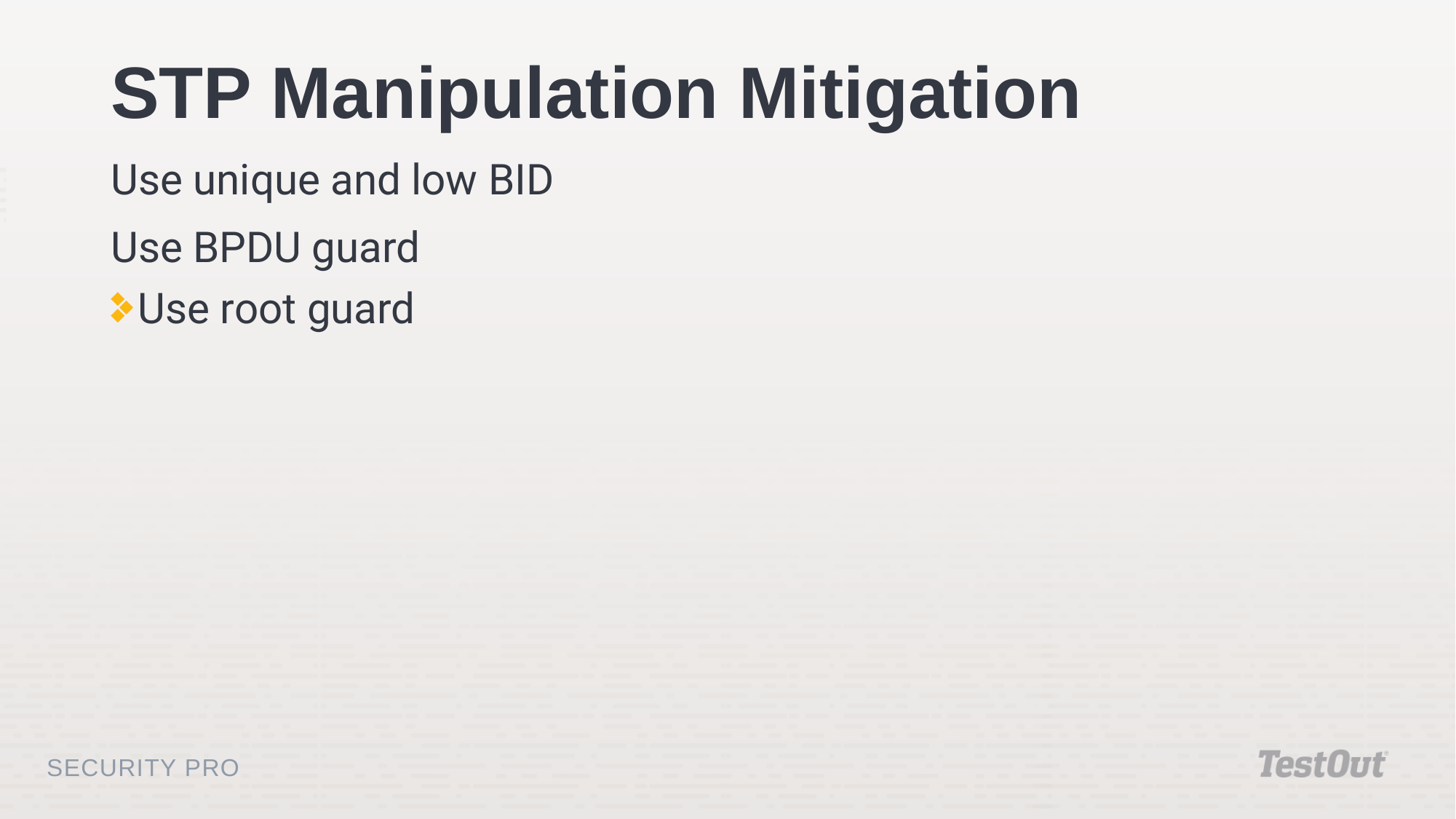

# STP Manipulation Mitigation
Use unique and low BID
Use BPDU guard
Use root guard
Security Pro